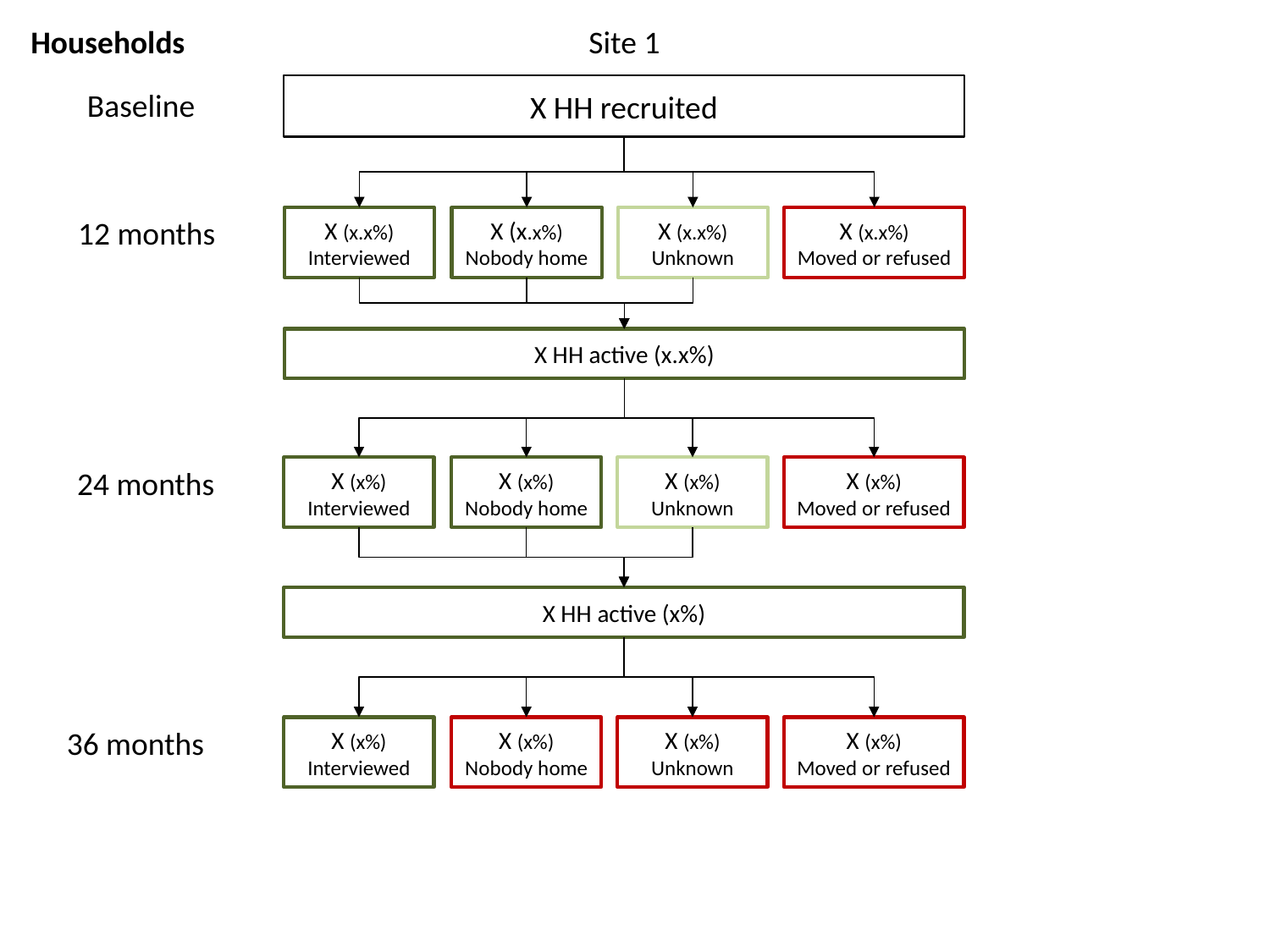

Households
Site 1
X HH recruited
Baseline
12 months
X (x.x%)
Interviewed
X (x.x%)
Nobody home
X (x.x%)
Moved or refused
X (x.x%)
Unknown
X HH active (x.x%)
24 months
X (x%)
Interviewed
X (x%)
Nobody home
X (x%)
Moved or refused
X (x%)
Unknown
X HH active (x%)
X (x%)
Interviewed
X (x%)
Nobody home
X (x%)
Moved or refused
36 months
X (x%)
Unknown